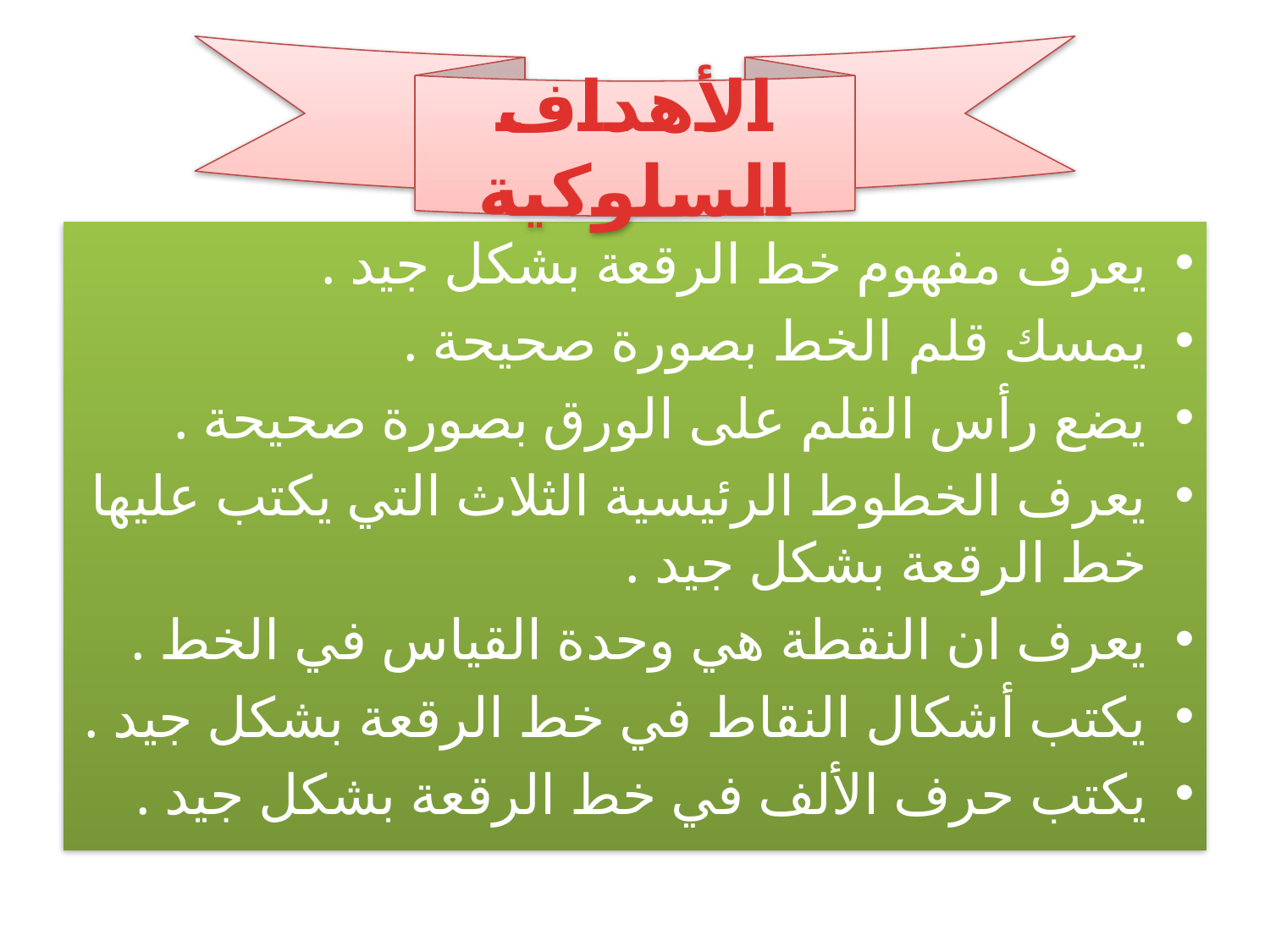

الأهداف السلوكية
#
يعرف مفهوم خط الرقعة بشكل جيد .
يمسك قلم الخط بصورة صحيحة .
يضع رأس القلم على الورق بصورة صحيحة .
يعرف الخطوط الرئيسية الثلاث التي يكتب عليها خط الرقعة بشكل جيد .
يعرف ان النقطة هي وحدة القياس في الخط .
يكتب أشكال النقاط في خط الرقعة بشكل جيد .
يكتب حرف الألف في خط الرقعة بشكل جيد .